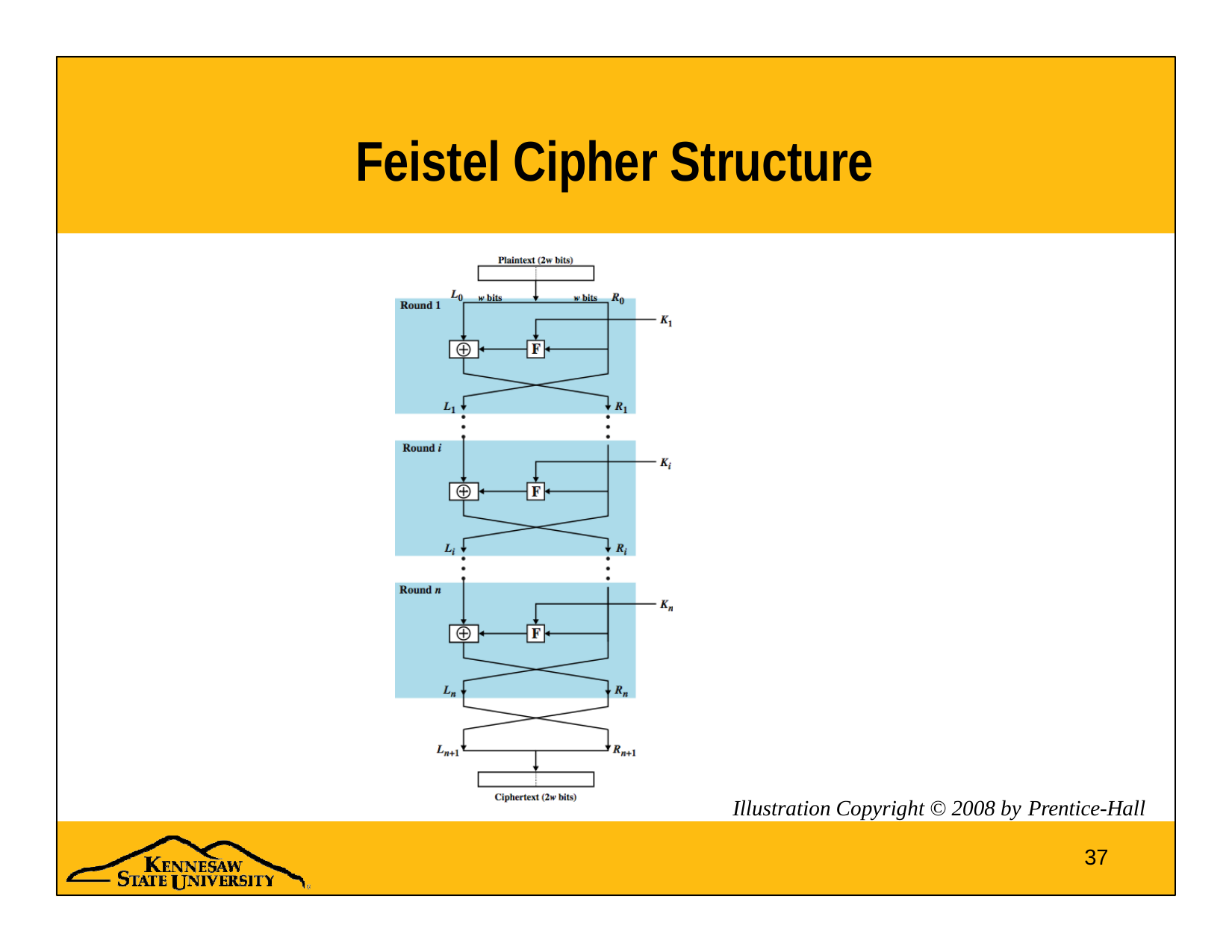

# Feistel Cipher Structure

Illustration Copyright © 2008 by Prentice-Hall

37